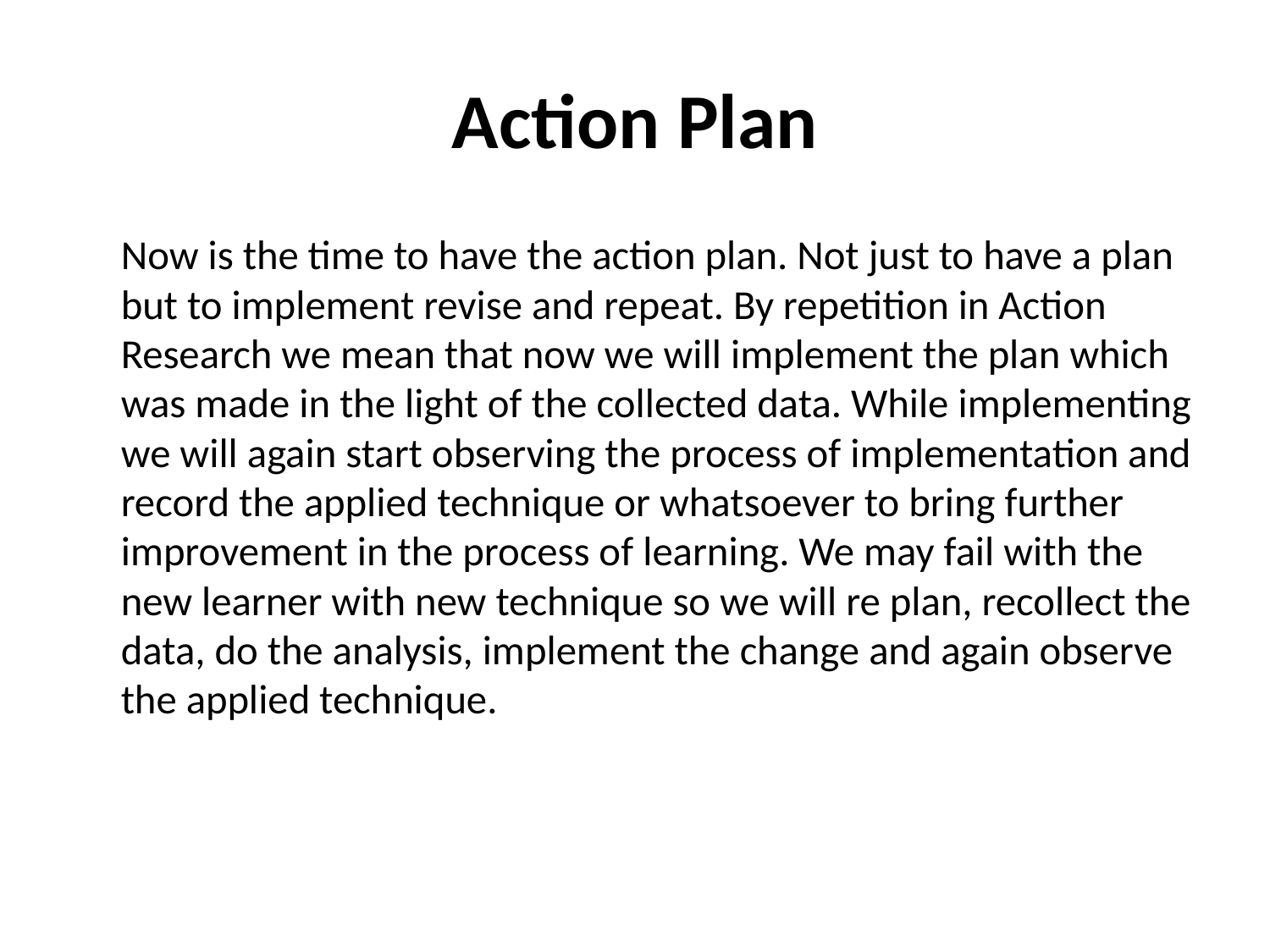

# Action Plan
	Now is the time to have the action plan. Not just to have a plan but to implement revise and repeat. By repetition in Action Research we mean that now we will implement the plan which was made in the light of the collected data. While implementing we will again start observing the process of implementation and record the applied technique or whatsoever to bring further improvement in the process of learning. We may fail with the new learner with new technique so we will re plan, recollect the data, do the analysis, implement the change and again observe the applied technique.